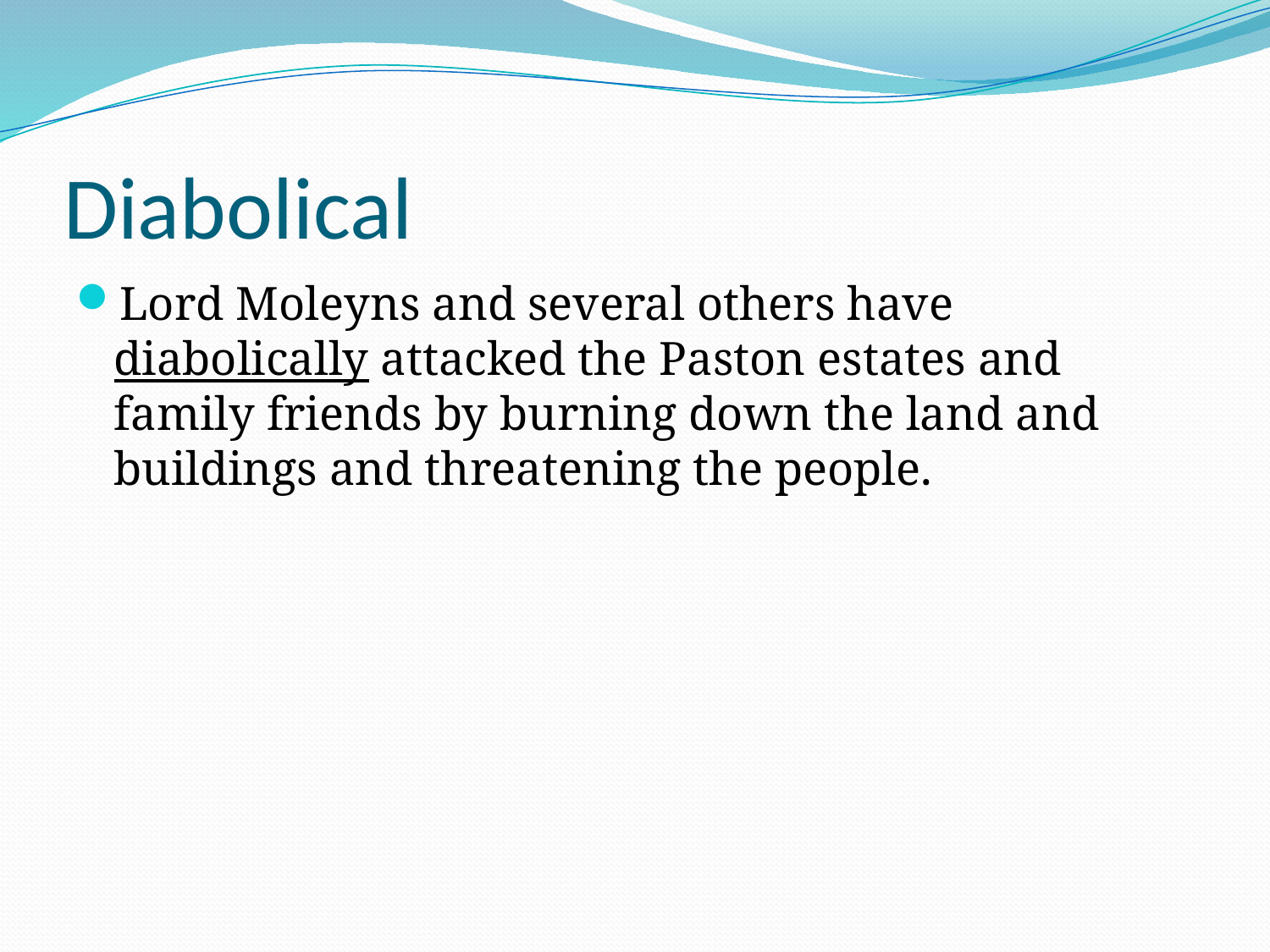

# Diabolical
Lord Moleyns and several others have diabolically attacked the Paston estates and family friends by burning down the land and buildings and threatening the people.